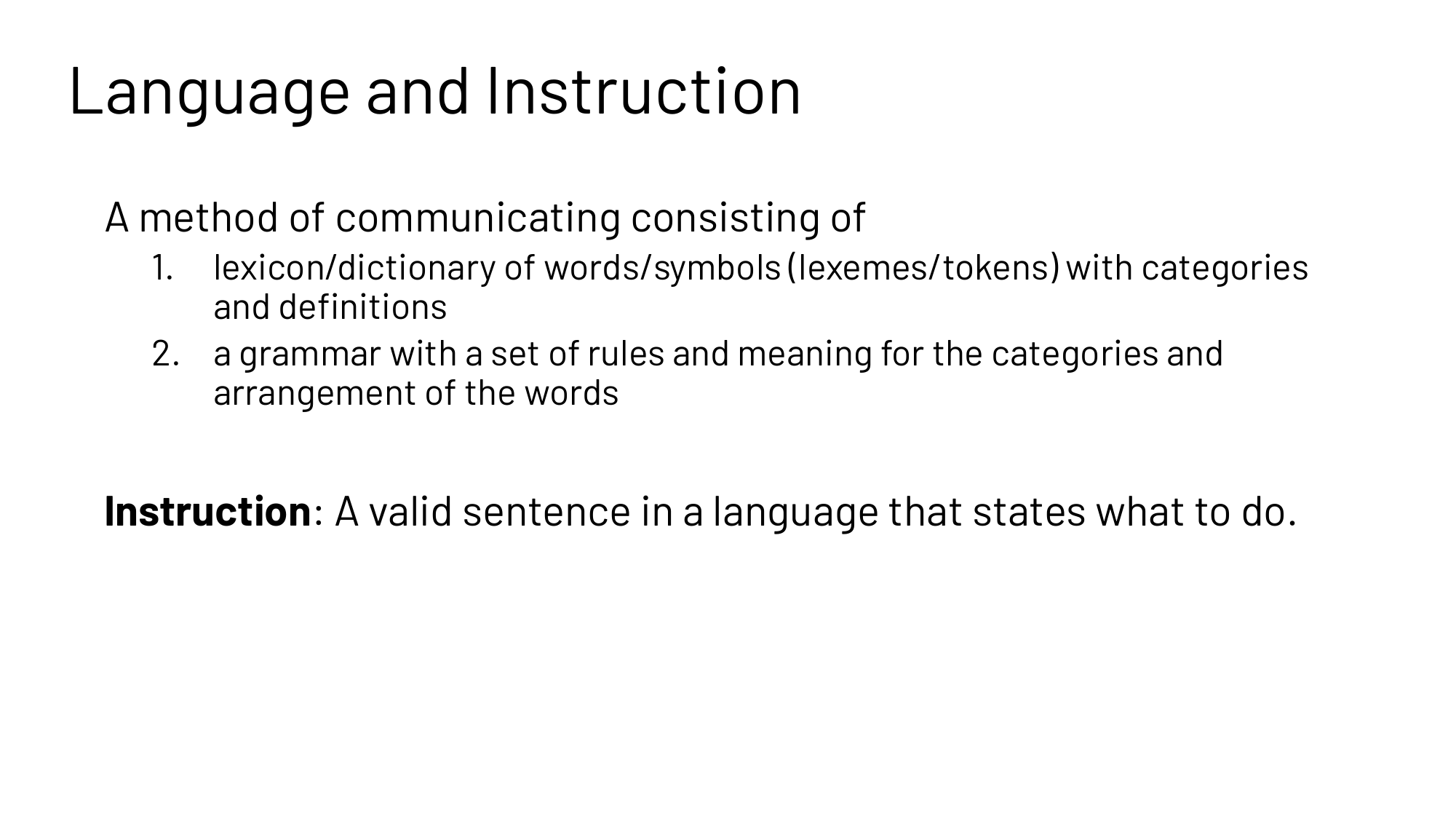

# Language and Instruction
A method of communicating consisting of
lexicon/dictionary of words/symbols (lexemes/tokens) with categories and definitions
a grammar with a set of rules and meaning for the categories and arrangement of the words

Instruction: A valid sentence in a language that states what to do.